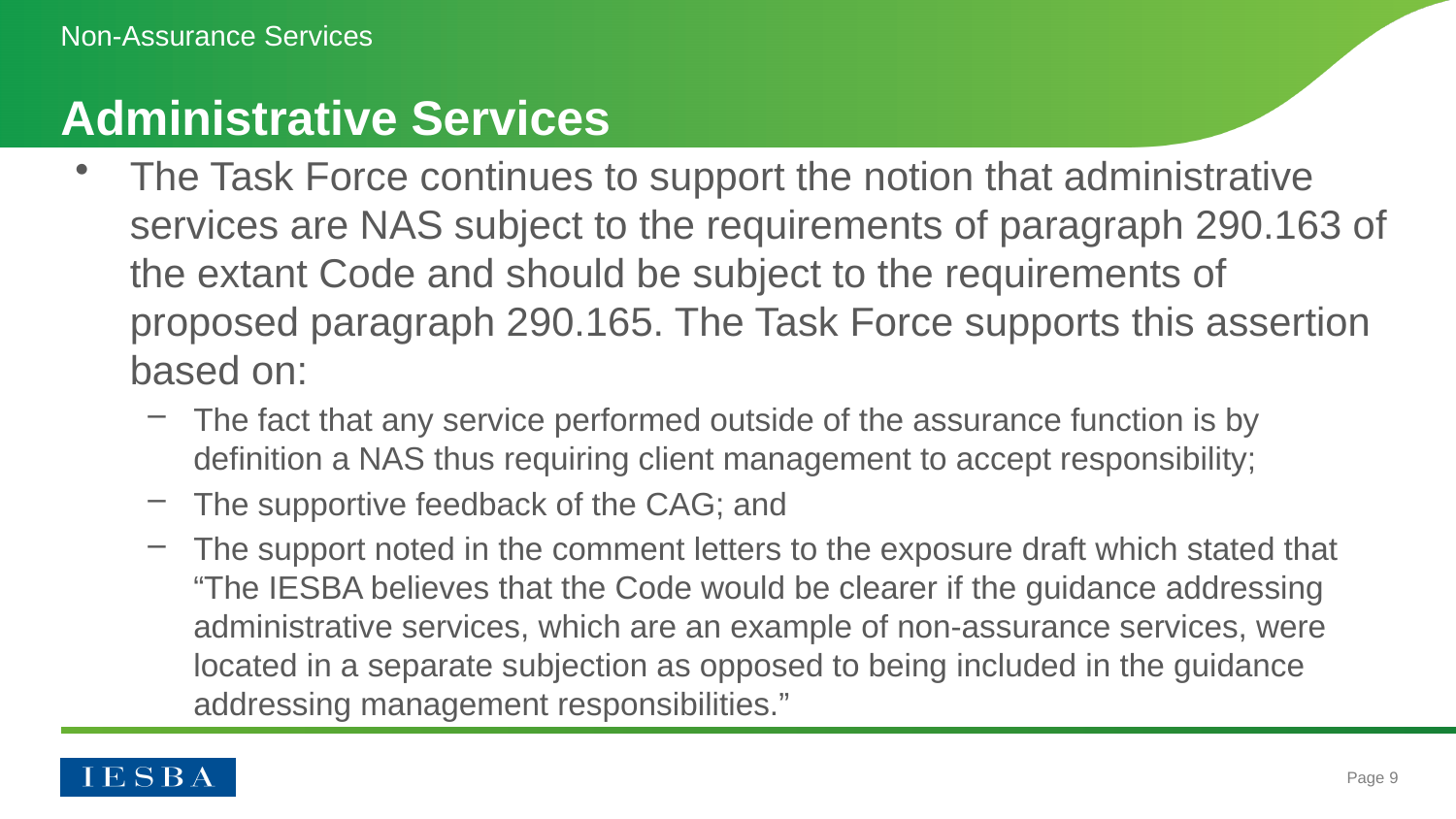

Non-Assurance Services

# Administrative Services
The Task Force continues to support the notion that administrative services are NAS subject to the requirements of paragraph 290.163 of the extant Code and should be subject to the requirements of proposed paragraph 290.165. The Task Force supports this assertion based on:
The fact that any service performed outside of the assurance function is by definition a NAS thus requiring client management to accept responsibility;
The supportive feedback of the CAG; and
The support noted in the comment letters to the exposure draft which stated that “The IESBA believes that the Code would be clearer if the guidance addressing administrative services, which are an example of non-assurance services, were located in a separate subjection as opposed to being included in the guidance addressing management responsibilities.”